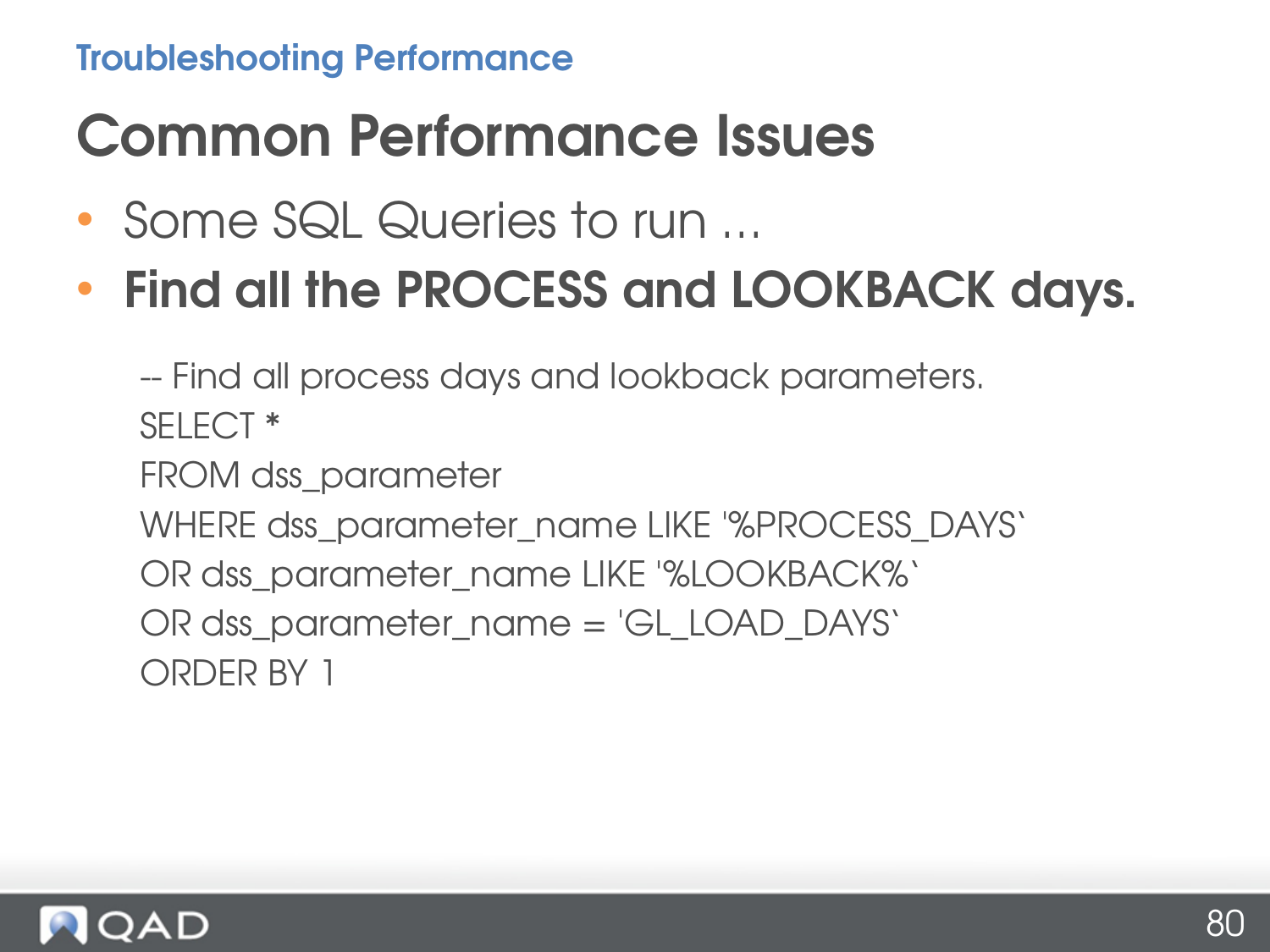

Troubleshooting Performance
# Common Performance Issues
Some SQL Queries to run …
Find all the PROCESS and LOOKBACK days.

-- Find all process days and lookback parameters.
SELECT *
FROM dss_parameter
WHERE dss_parameter_name LIKE '%PROCESS_DAYS‘
OR dss_parameter_name LIKE '%LOOKBACK%‘
OR dss_parameter_name = 'GL_LOAD_DAYS‘
ORDER BY 1
80